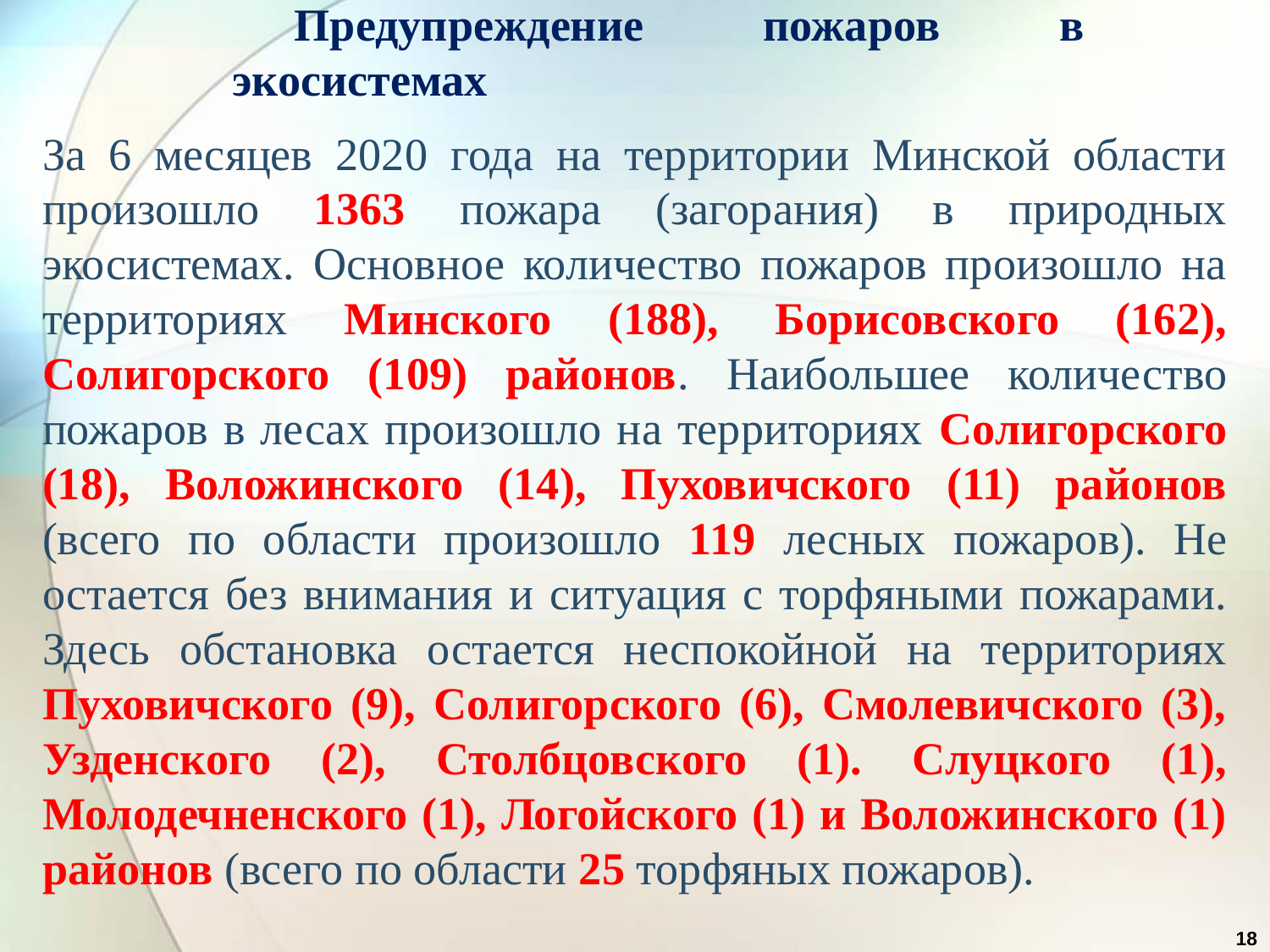

Предупреждение пожаров в экосистемах
За 6 месяцев 2020 года на территории Минской области произошло 1363 пожара (загорания) в природных экосистемах. Основное количество пожаров произошло на территориях Минского (188), Борисовского (162), Солигорского (109) районов. Наибольшее количество пожаров в лесах произошло на территориях Солигорского (18), Воложинского (14), Пуховичского (11) районов (всего по области произошло 119 лесных пожаров). Не остается без внимания и ситуация с торфяными пожарами. Здесь обстановка остается неспокойной на территориях Пуховичского (9), Солигорского (6), Смолевичского (3), Узденского (2), Столбцовского (1). Слуцкого (1), Молодечненского (1), Логойского (1) и Воложинского (1) районов (всего по области 25 торфяных пожаров).
18